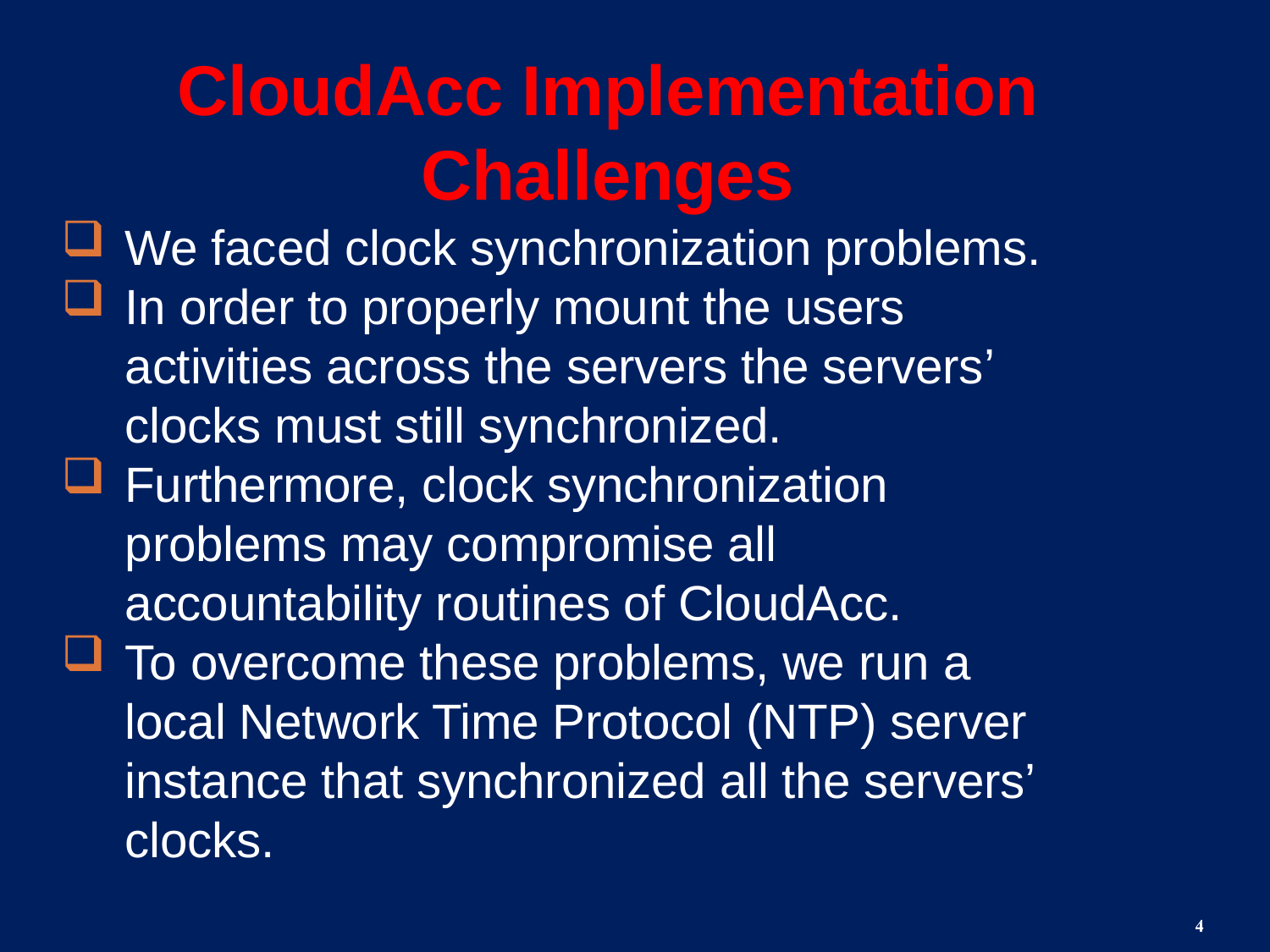

CloudAcc Implementation Challenges
We faced clock synchronization problems.
In order to properly mount the users activities across the servers the servers’ clocks must still synchronized.
Furthermore, clock synchronization problems may compromise all accountability routines of CloudAcc.
To overcome these problems, we run a local Network Time Protocol (NTP) server instance that synchronized all the servers’ clocks.